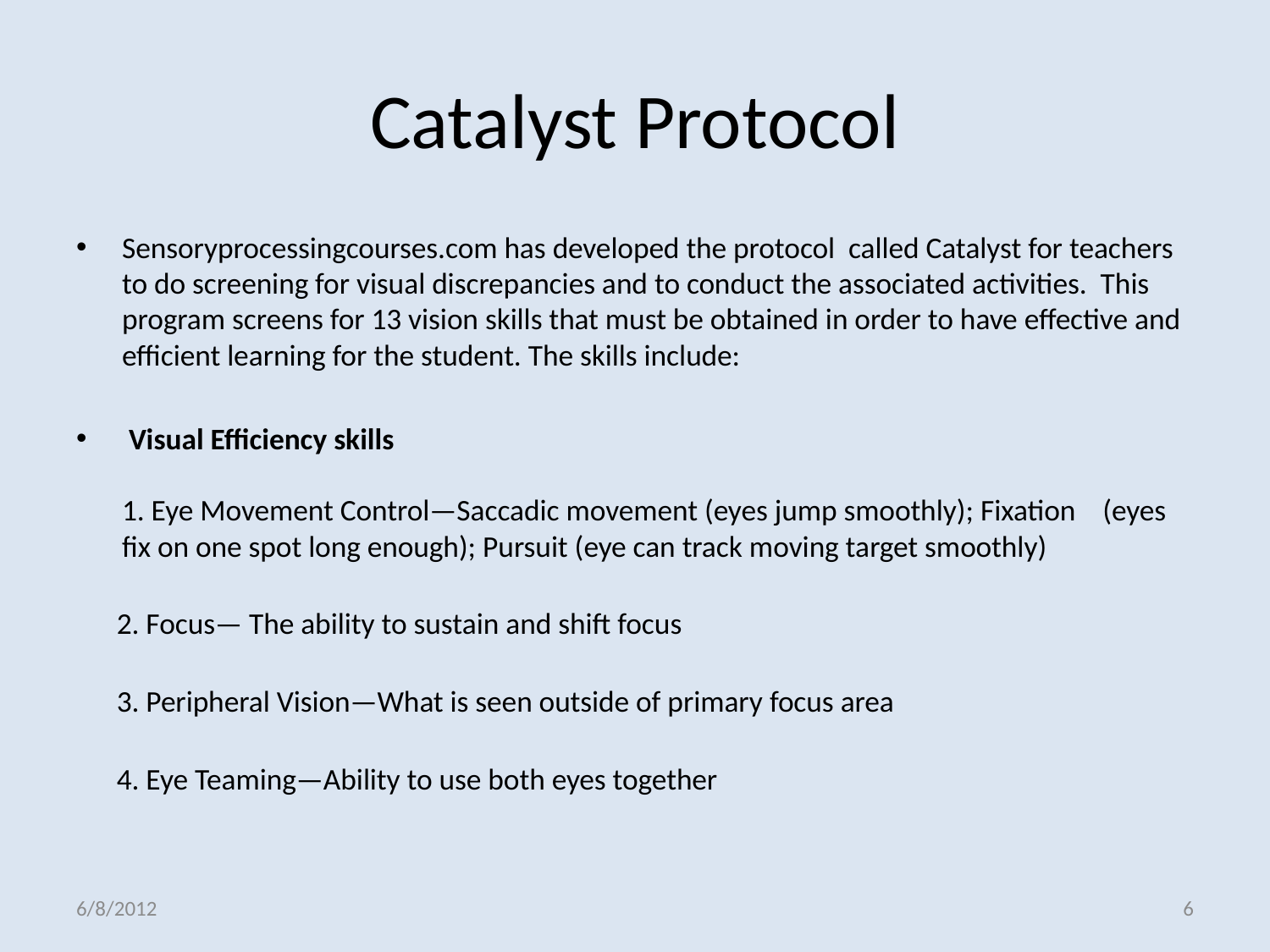

# Catalyst Protocol
Sensoryprocessingcourses.com has developed the protocol  called Catalyst for teachers to do screening for visual discrepancies and to conduct the associated activities.  This program screens for 13 vision skills that must be obtained in order to have effective and efficient learning for the student. The skills include:

 Visual Efficiency skills
1. Eye Movement Control—Saccadic movement (eyes jump smoothly); Fixation    (eyes fix on one spot long enough); Pursuit (eye can track moving target smoothly)
      2. Focus— The ability to sustain and shift focus
      3. Peripheral Vision—What is seen outside of primary focus area
      4. Eye Teaming—Ability to use both eyes together
6/8/2012
6